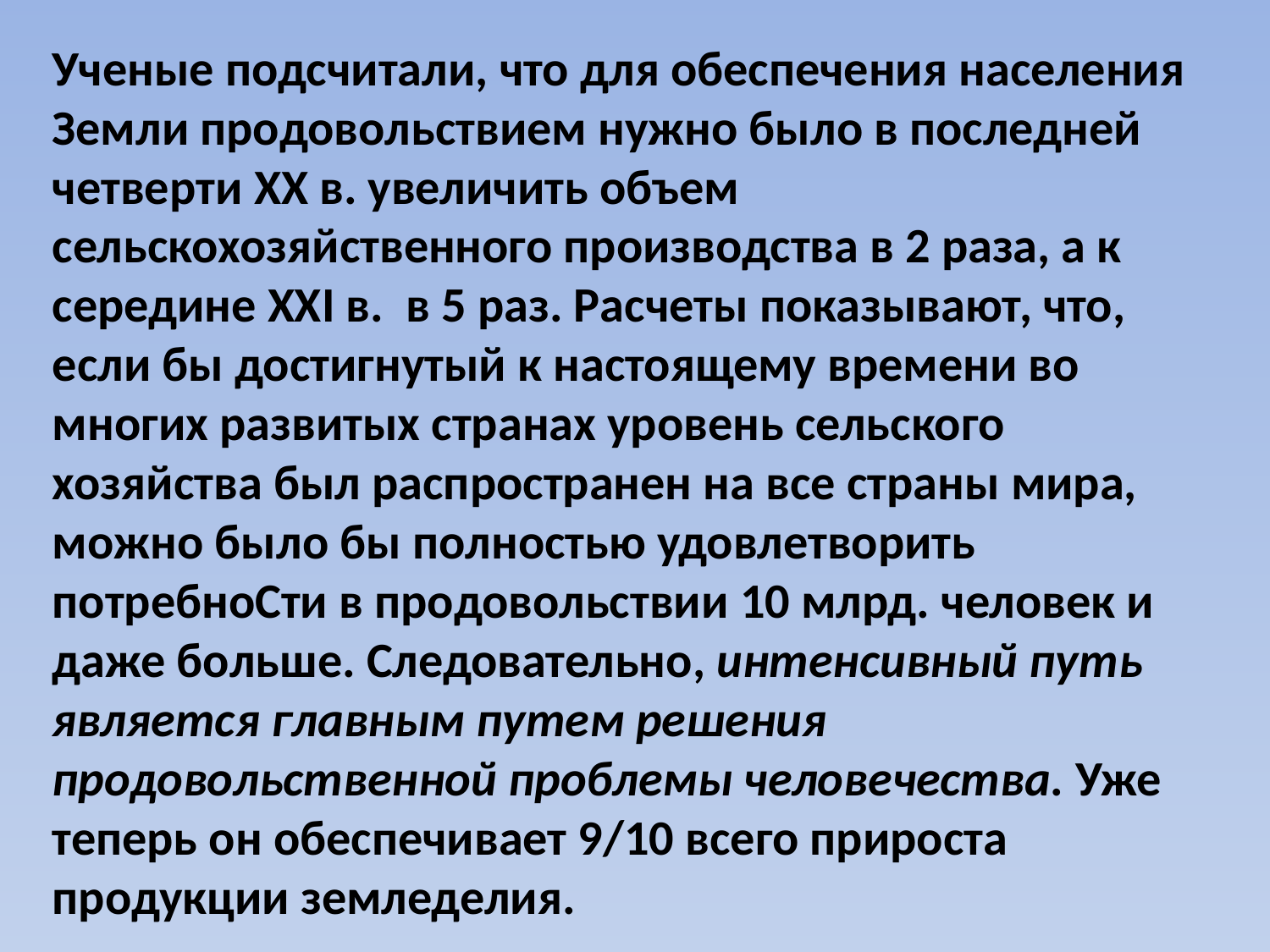

Ученые подсчитали, что для обеспечения населения Земли продовольствием нужно было в последней четверти XX в. увеличить объем сельскохозяйственного производства в 2 раза, а к середине XXI в.  в 5 раз. Расчеты показывают, что, если бы достигнутый к настоящему времени во многих развитых стра­нах уровень сельского хозяйства был распространен на все страны мира, можно было бы полностью удовлетворить потребноСти в продовольствии 10 млрд. человек и даже больше. Следовательно, интенсивный путь является главным путем решения продовольственной проблемы человечества. Уже теперь он обеспечивает 9/10 всего прироста продукции земледелия.